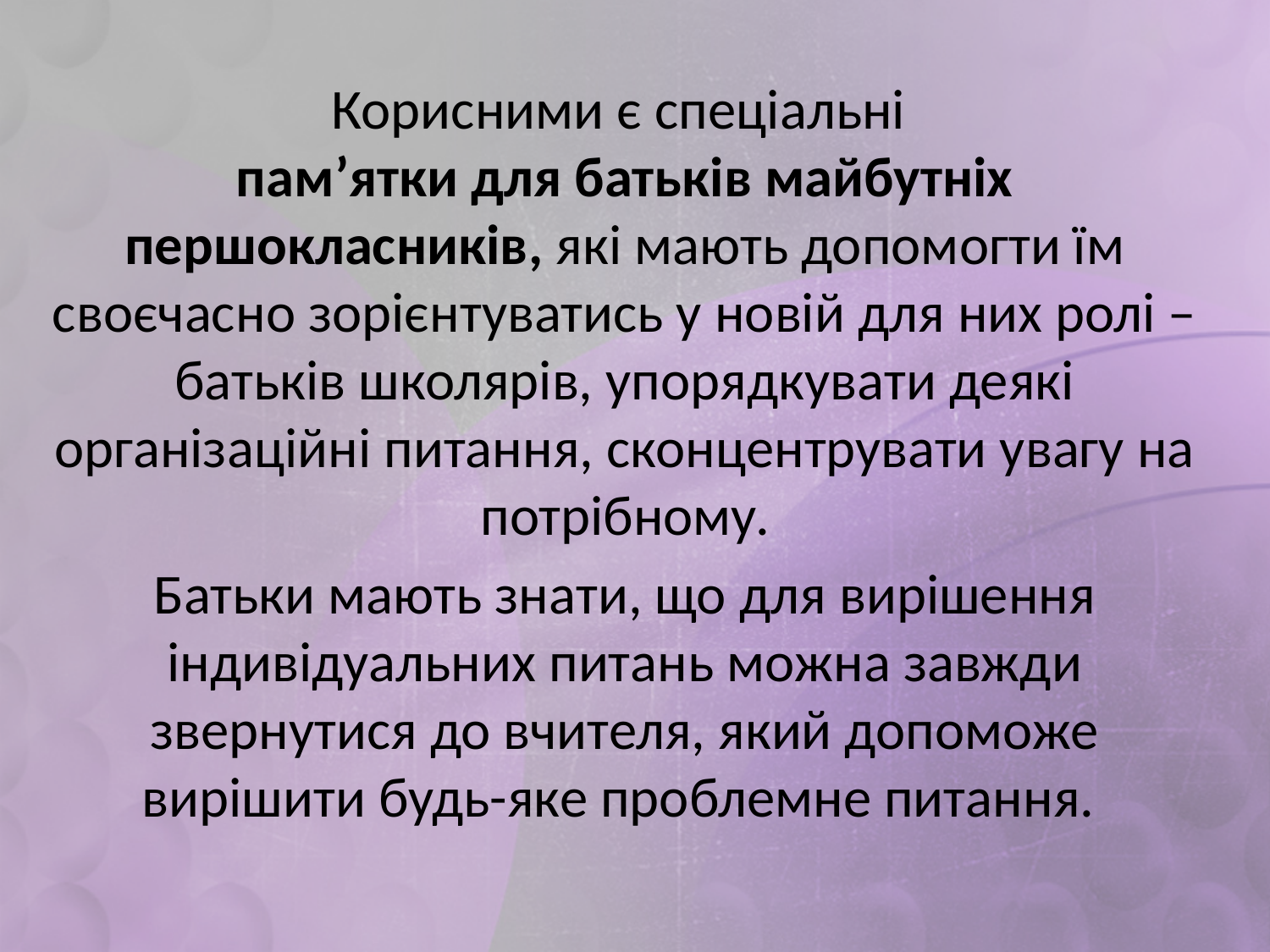

Корисними є спеціальні
пам’ятки для батьків майбутніх першокласників, які мають допомогти їм своєчасно зорієнтуватись у новій для них ролі – батьків школярів, упорядкувати деякі організаційні питання, сконцентрувати увагу на потрібному.
Батьки мають знати, що для вирішення індивідуальних питань можна завжди звернутися до вчителя, який допоможе вирішити будь-яке проблемне питання.